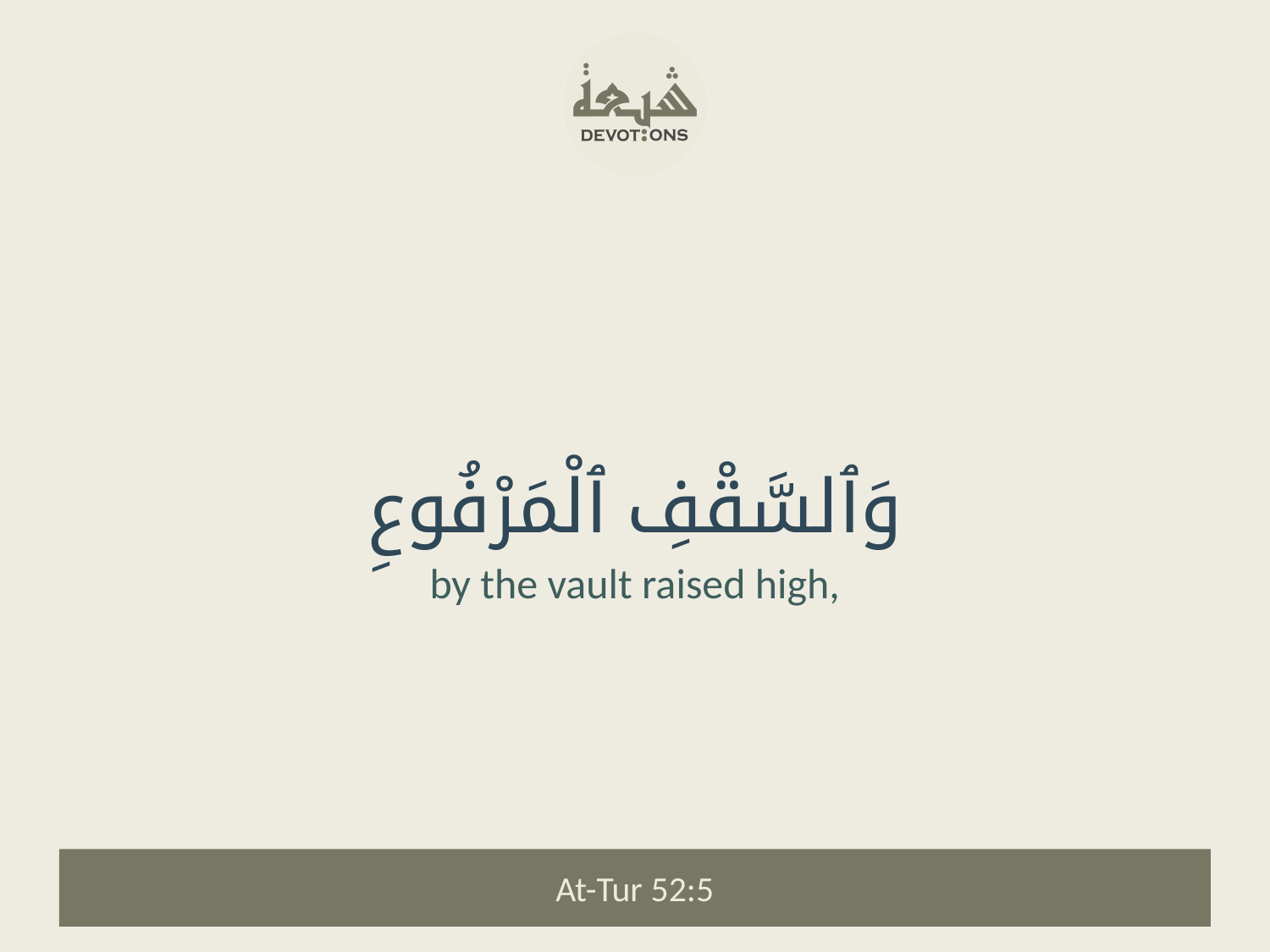

وَٱلسَّقْفِ ٱلْمَرْفُوعِ
by the vault raised high,
At-Tur 52:5